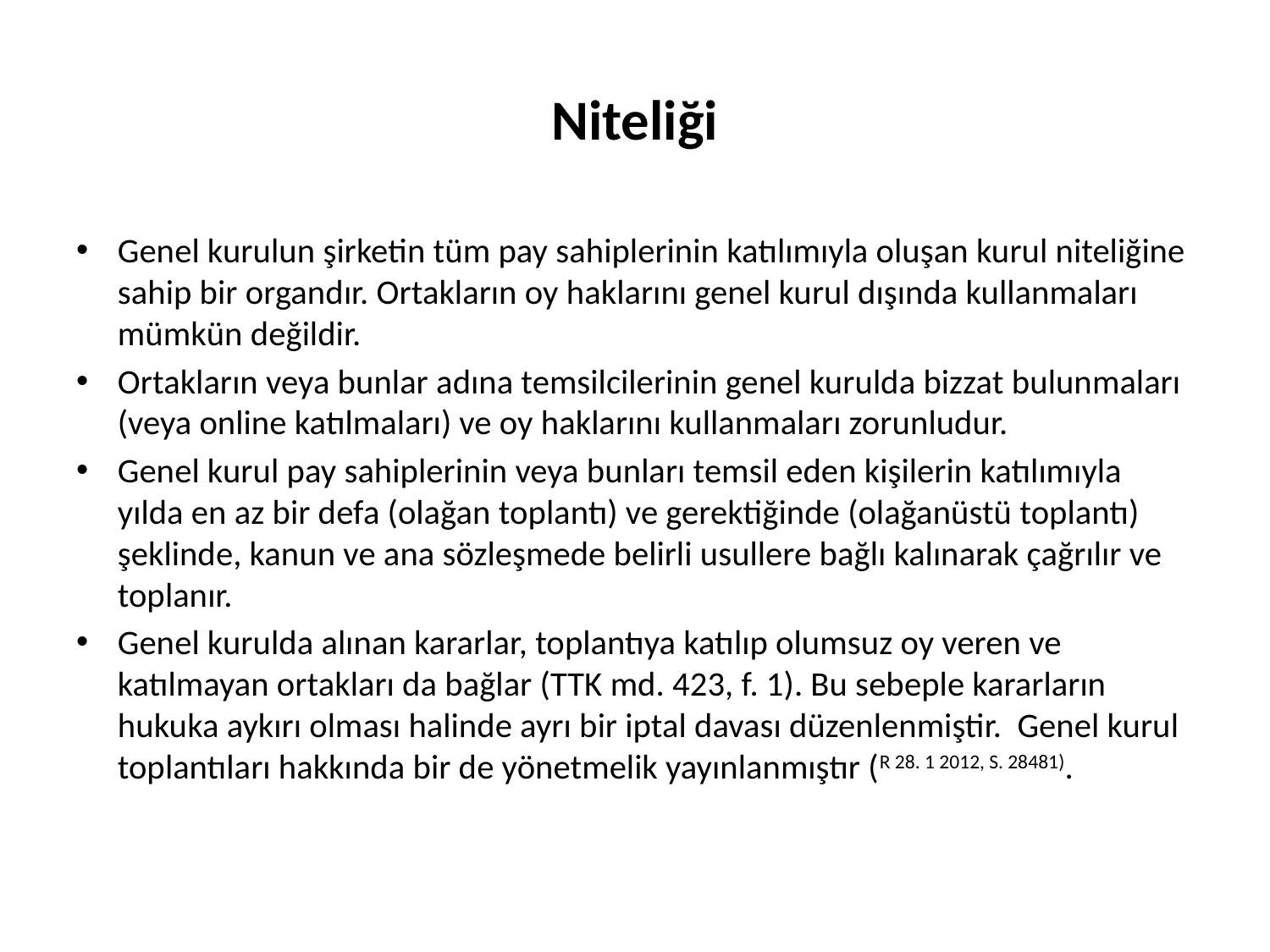

# Niteliği
Genel kurulun şirketin tüm pay sahiplerinin katılımıyla oluşan kurul niteliğine sahip bir organdır. Ortakların oy haklarını genel kurul dışında kullanmaları mümkün değildir.
Ortakların veya bunlar adına temsilcilerinin genel kurulda bizzat bulunmaları (veya online katılmaları) ve oy haklarını kullanmaları zorunludur.
Genel kurul pay sahiplerinin veya bunları temsil eden kişilerin katılımıyla yılda en az bir defa (olağan toplantı) ve gerektiğinde (olağanüstü toplantı) şeklinde, kanun ve ana sözleşmede belirli usullere bağlı kalınarak çağrılır ve toplanır.
Genel kurulda alınan kararlar, toplantıya katılıp olumsuz oy veren ve katılmayan ortakları da bağlar (TTK md. 423, f. 1). Bu sebeple kararların hukuka aykırı olması halinde ayrı bir iptal davası düzenlenmiştir.  Genel kurul toplantıları hakkında bir de yönetmelik yayınlanmıştır (R 28. 1 2012, S. 28481).